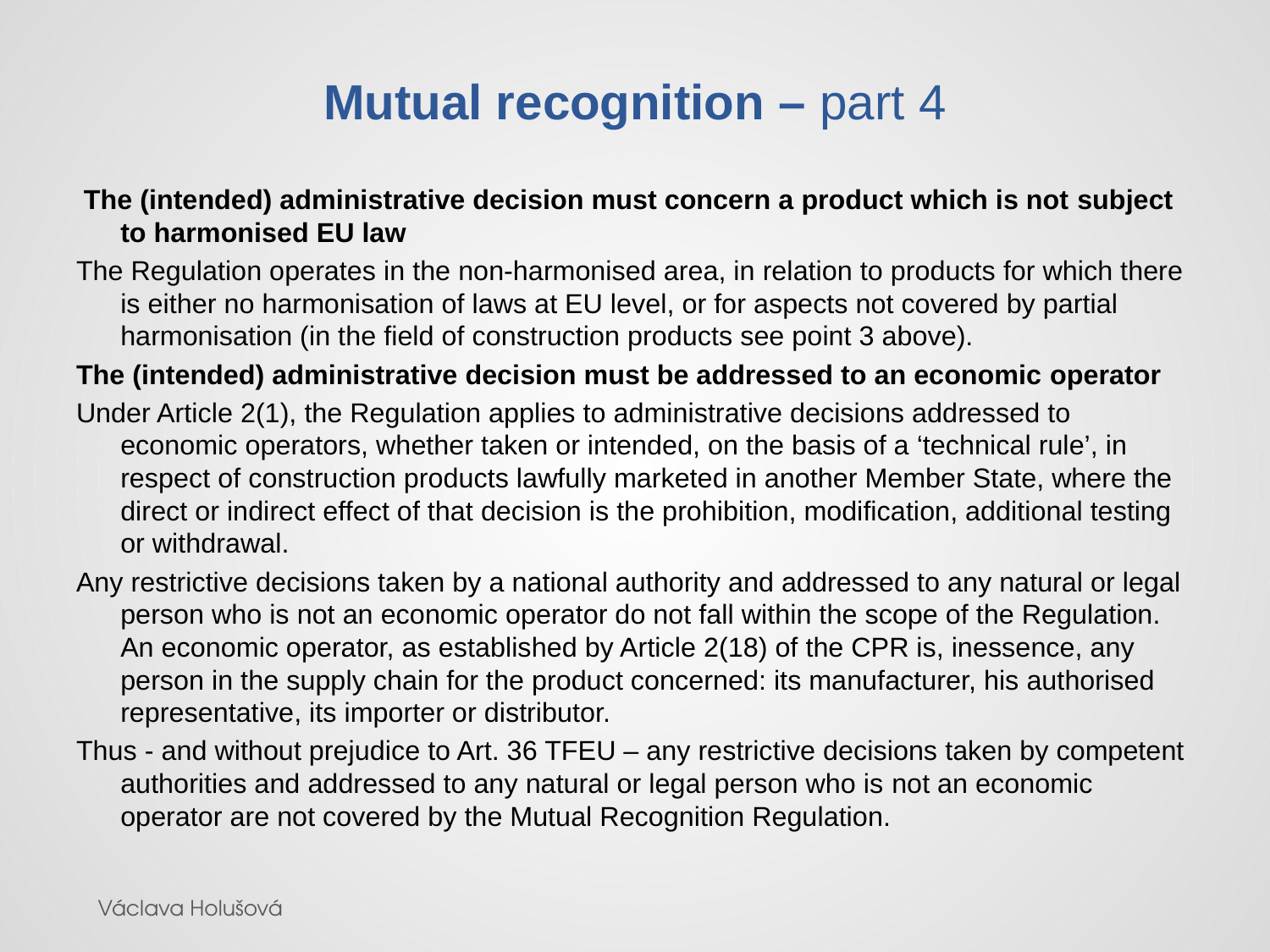

# Mutual recognition – part 4
 The (intended) administrative decision must concern a product which is not subject to harmonised EU law
The Regulation operates in the non-harmonised area, in relation to products for which there is either no harmonisation of laws at EU level, or for aspects not covered by partial harmonisation (in the field of construction products see point 3 above).
The (intended) administrative decision must be addressed to an economic operator
Under Article 2(1), the Regulation applies to administrative decisions addressed to economic operators, whether taken or intended, on the basis of a ‘technical rule’, in respect of construction products lawfully marketed in another Member State, where the direct or indirect effect of that decision is the prohibition, modification, additional testing or withdrawal.
Any restrictive decisions taken by a national authority and addressed to any natural or legal person who is not an economic operator do not fall within the scope of the Regulation. An economic operator, as established by Article 2(18) of the CPR is, inessence, any person in the supply chain for the product concerned: its manufacturer, his authorised representative, its importer or distributor.
Thus - and without prejudice to Art. 36 TFEU – any restrictive decisions taken by competent authorities and addressed to any natural or legal person who is not an economic operator are not covered by the Mutual Recognition Regulation.

Václava Holušová